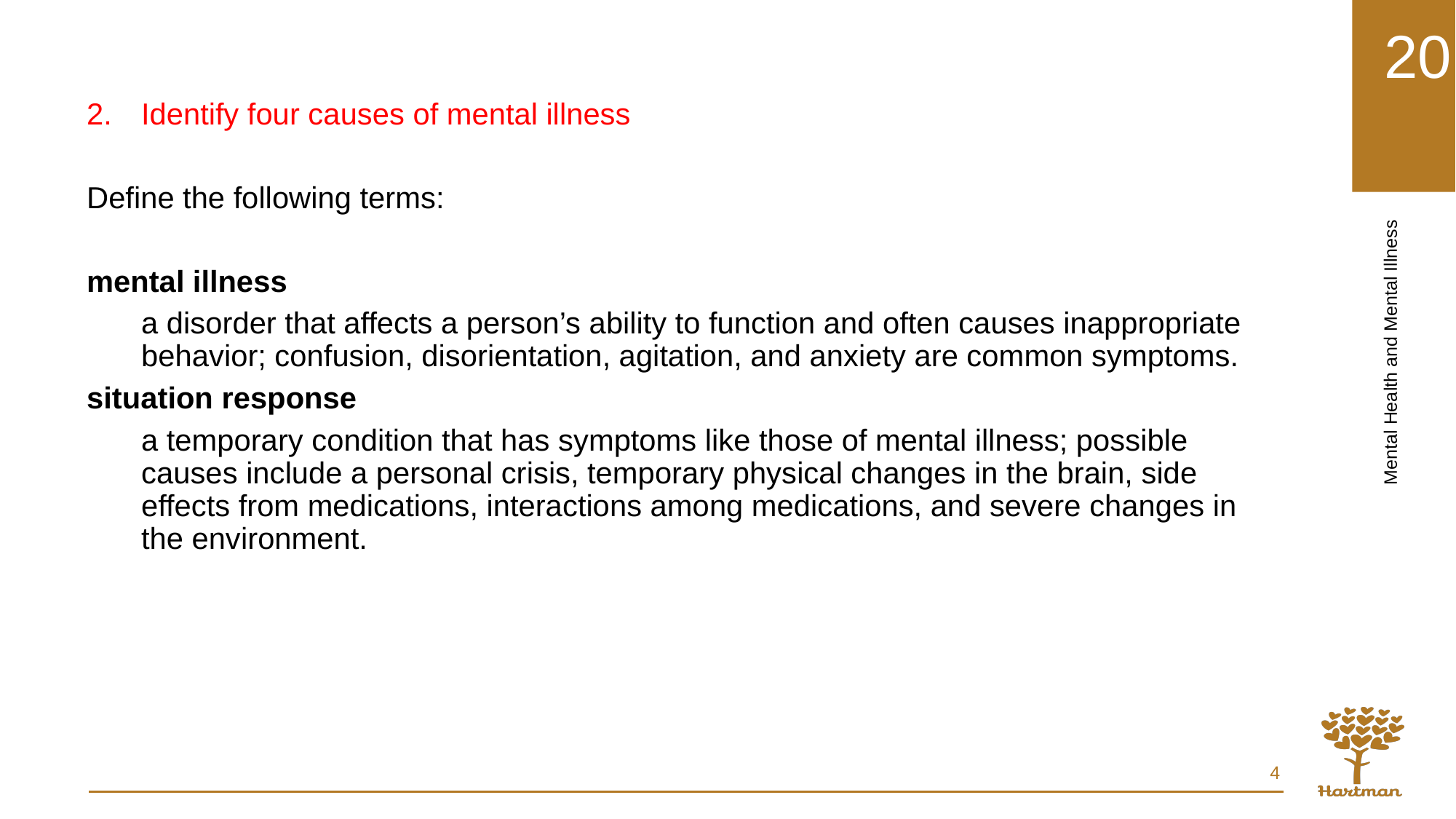

Identify four causes of mental illness

Define the following terms:

mental illness
a disorder that affects a person’s ability to function and often causes inappropriate behavior; confusion, disorientation, agitation, and anxiety are common symptoms.
situation response
a temporary condition that has symptoms like those of mental illness; possible causes include a personal crisis, temporary physical changes in the brain, side effects from medications, interactions among medications, and severe changes in the environment.

4